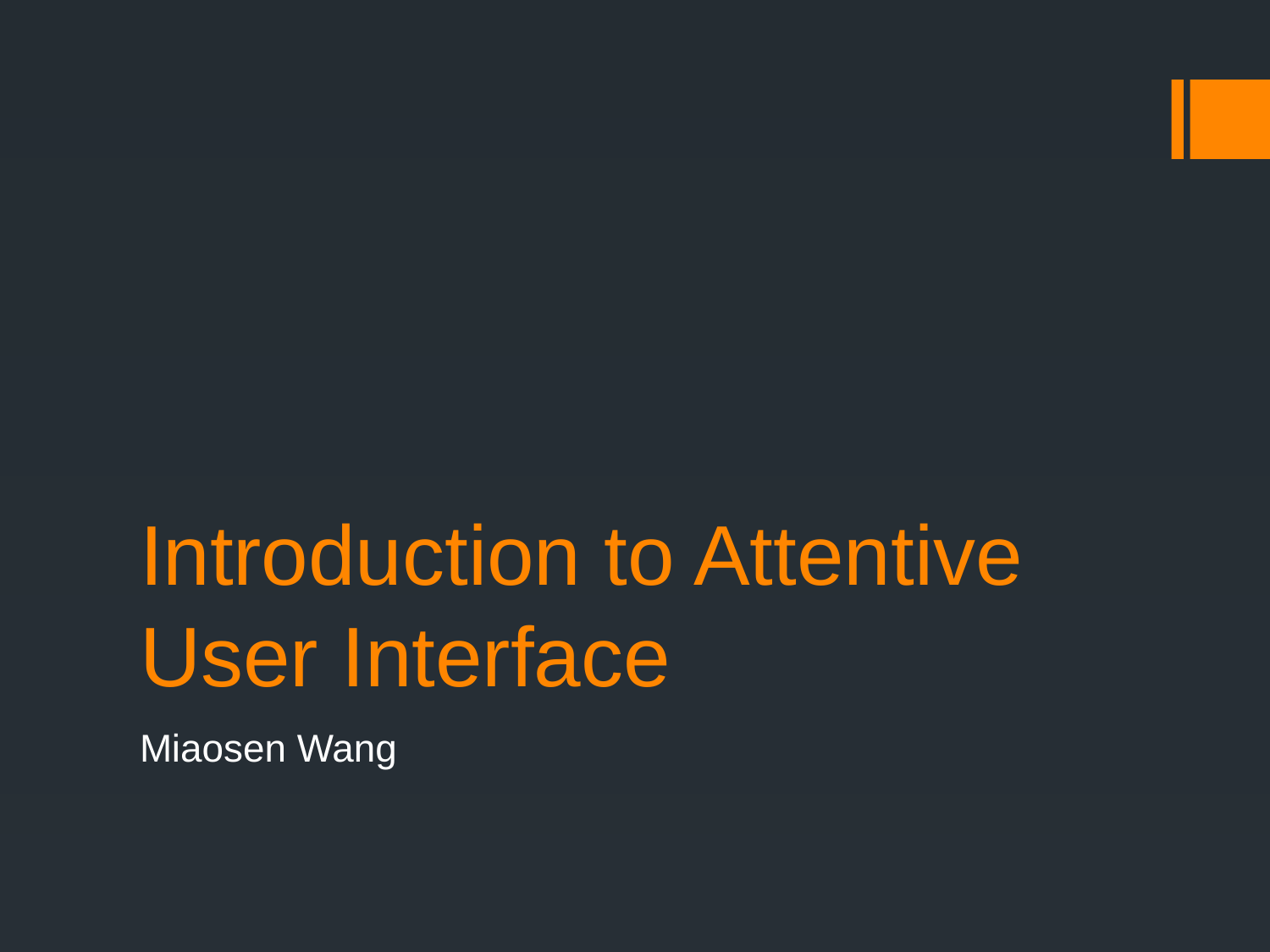

# Introduction to Attentive User Interface
Miaosen Wang